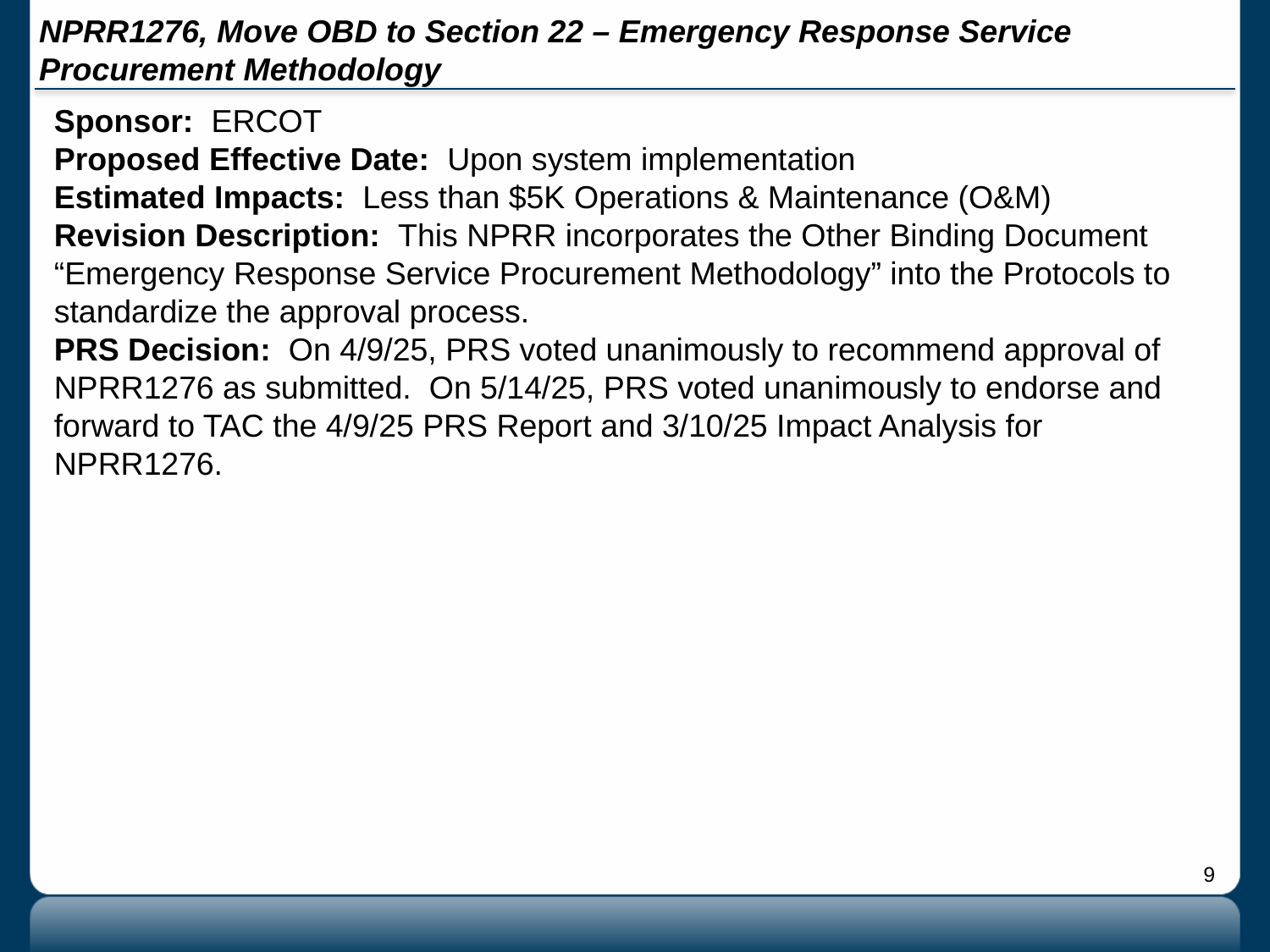

# NPRR1276, Move OBD to Section 22 – Emergency Response Service Procurement Methodology
Sponsor:  ERCOT
Proposed Effective Date:  Upon system implementation
Estimated Impacts:  Less than $5K Operations & Maintenance (O&M)
Revision Description:  This NPRR incorporates the Other Binding Document “Emergency Response Service Procurement Methodology” into the Protocols to standardize the approval process.
PRS Decision:  On 4/9/25, PRS voted unanimously to recommend approval of NPRR1276 as submitted.  On 5/14/25, PRS voted unanimously to endorse and forward to TAC the 4/9/25 PRS Report and 3/10/25 Impact Analysis for NPRR1276.